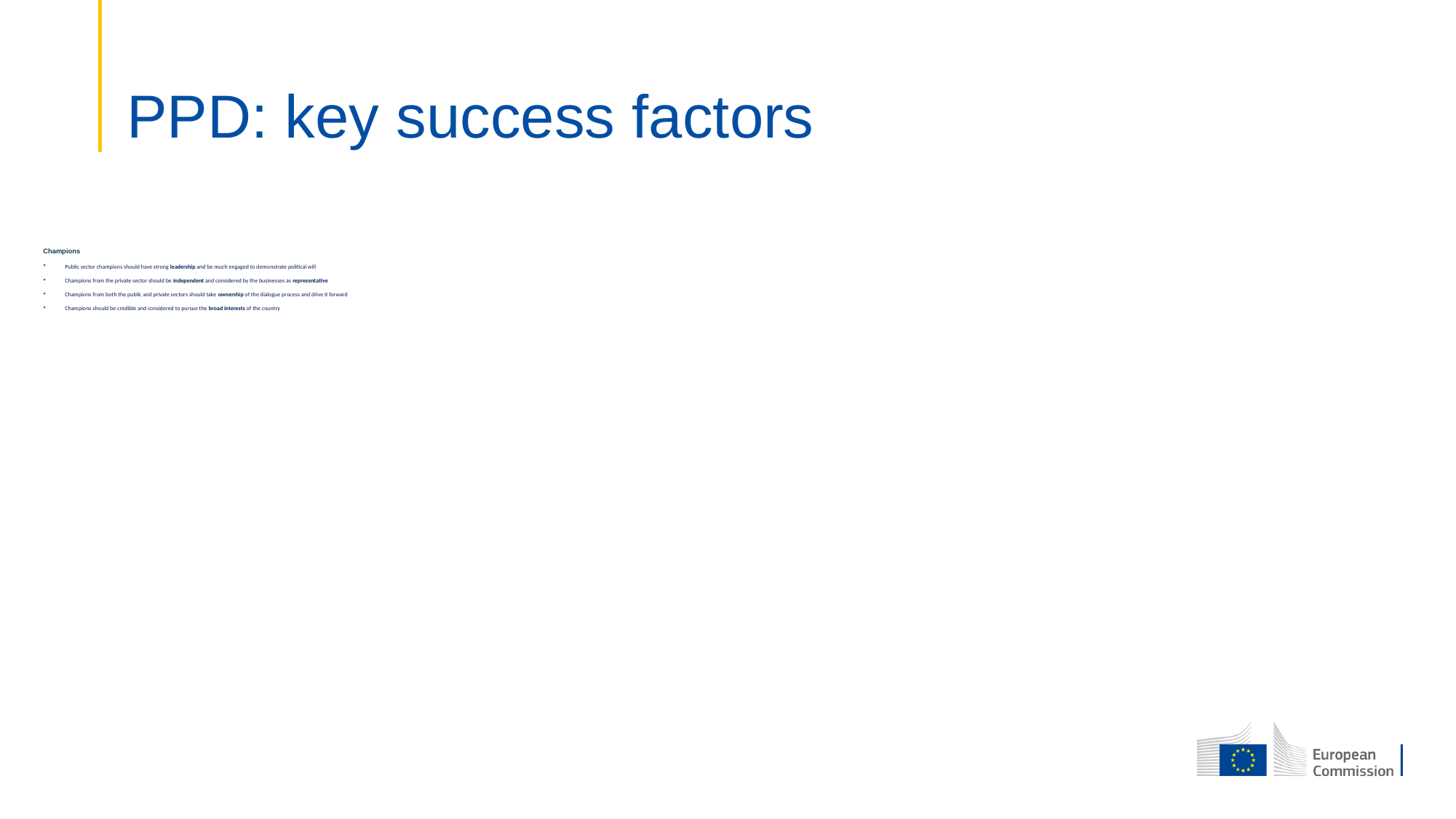

# PPD: key success factors
Champions

Public sector champions should have strong leadership and be much engaged to demonstrate political will

Champions from the private sector should be independent and considered by the businesses as representative

Champions from both the public and private sectors should take ownership of the dialogue process and drive it forward

Champions should be credible and considered to pursue the broad interests of the country